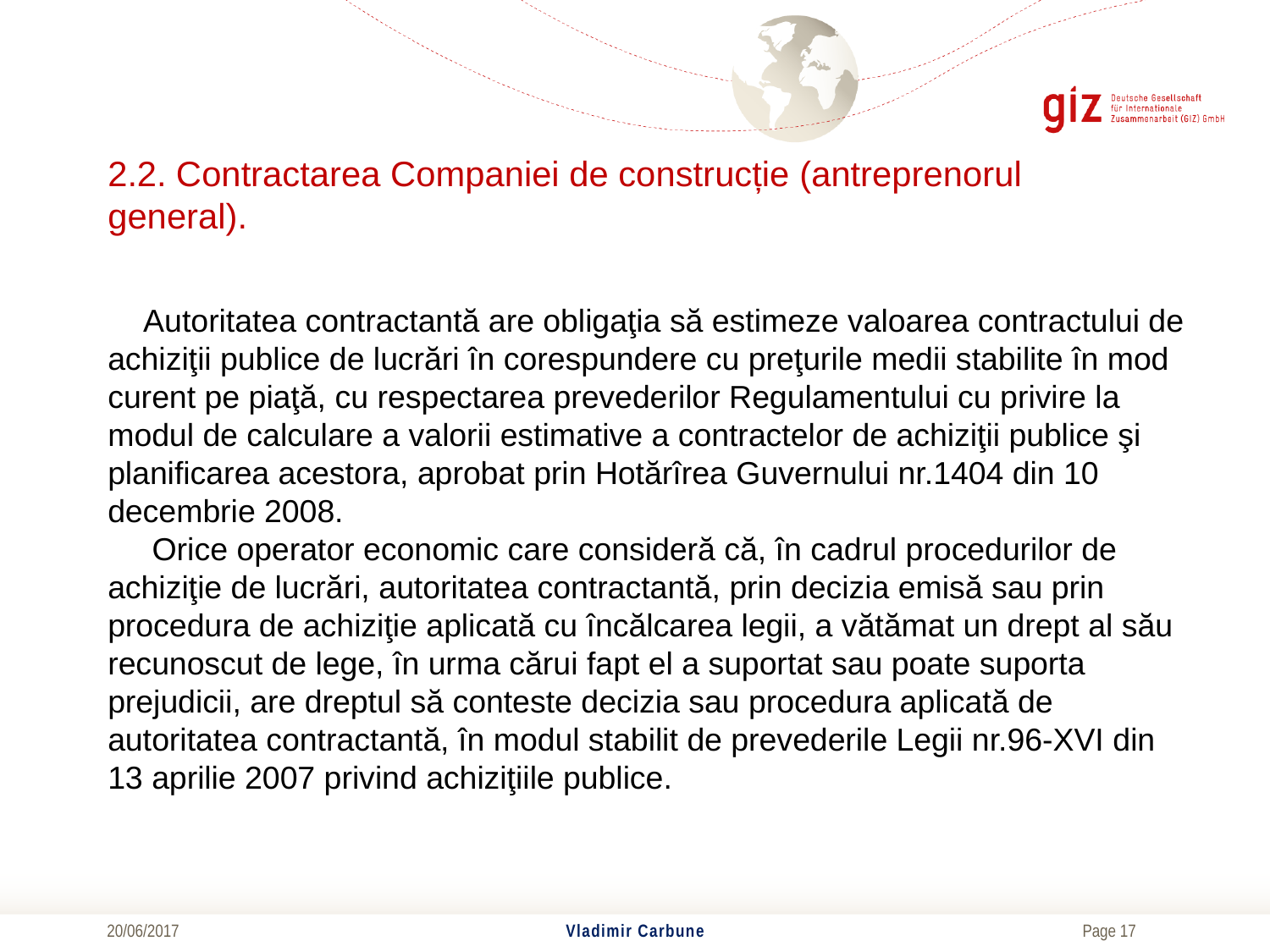

# 2.2. Contractarea Companiei de construcție (antreprenorul general).

    Autoritatea contractantă are obligaţia să estimeze valoarea contractului de achiziţii publice de lucrări în corespundere cu preţurile medii stabilite în mod curent pe piaţă, cu respectarea prevederilor Regulamentului cu privire la modul de calculare a valorii estimative a contractelor de achiziţii publice şi planificarea acestora, aprobat prin Hotărîrea Guvernului nr.1404 din 10 decembrie 2008. 
     Orice operator economic care consideră că, în cadrul procedurilor de achiziţie de lucrări, autoritatea contractantă, prin decizia emisă sau prin procedura de achiziţie aplicată cu încălcarea legii, a vătămat un drept al său recunoscut de lege, în urma cărui fapt el a suportat sau poate suporta prejudicii, are dreptul să conteste decizia sau procedura aplicată de autoritatea contractantă, în modul stabilit de prevederile Legii nr.96-XVI din 13 aprilie 2007 privind achiziţiile publice.
20/06/2017
Vladimir Carbune